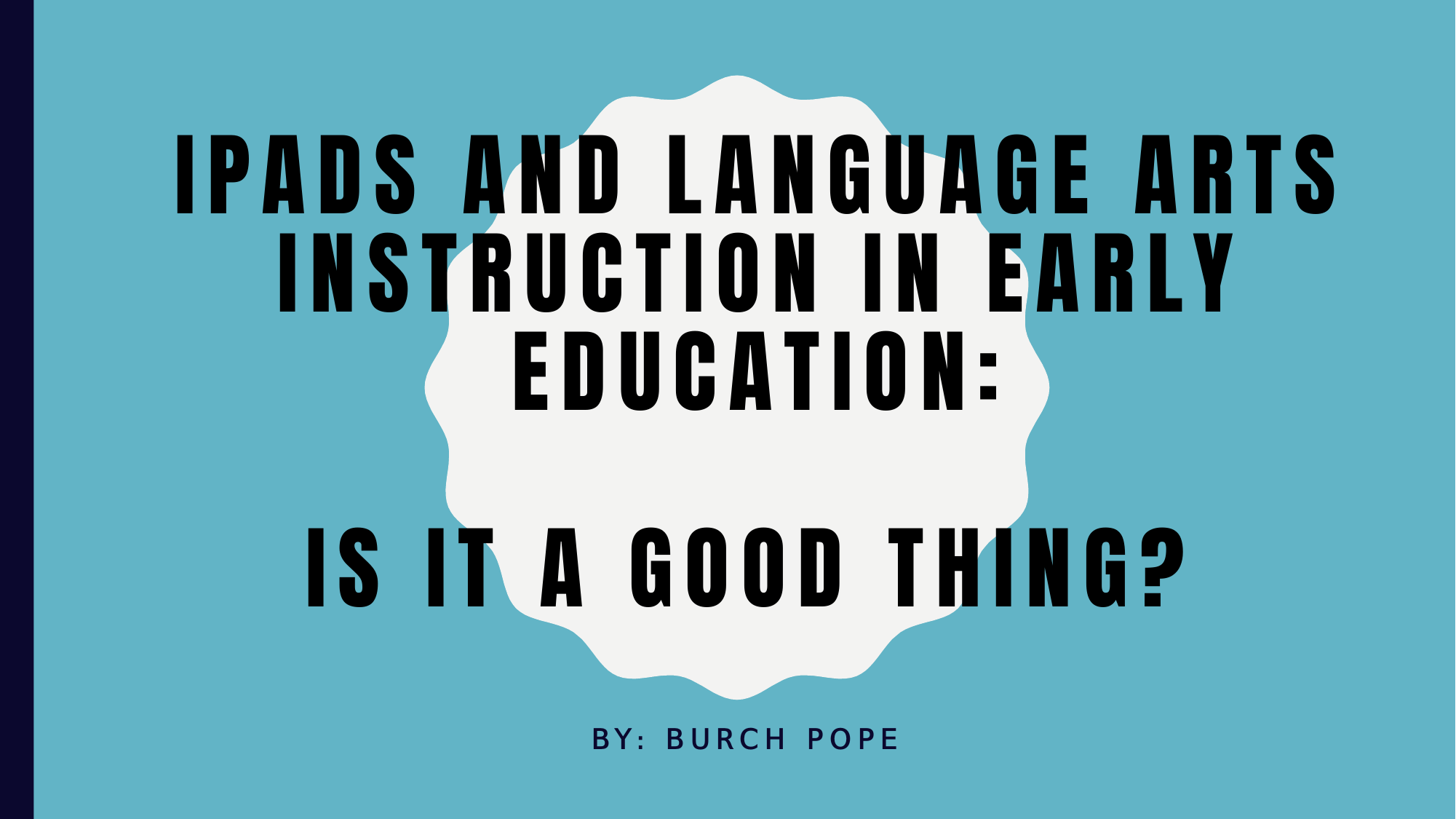

# iPads and Language Arts Instruction in Early Education: Is It a Good Thing?
By: Burch Pope